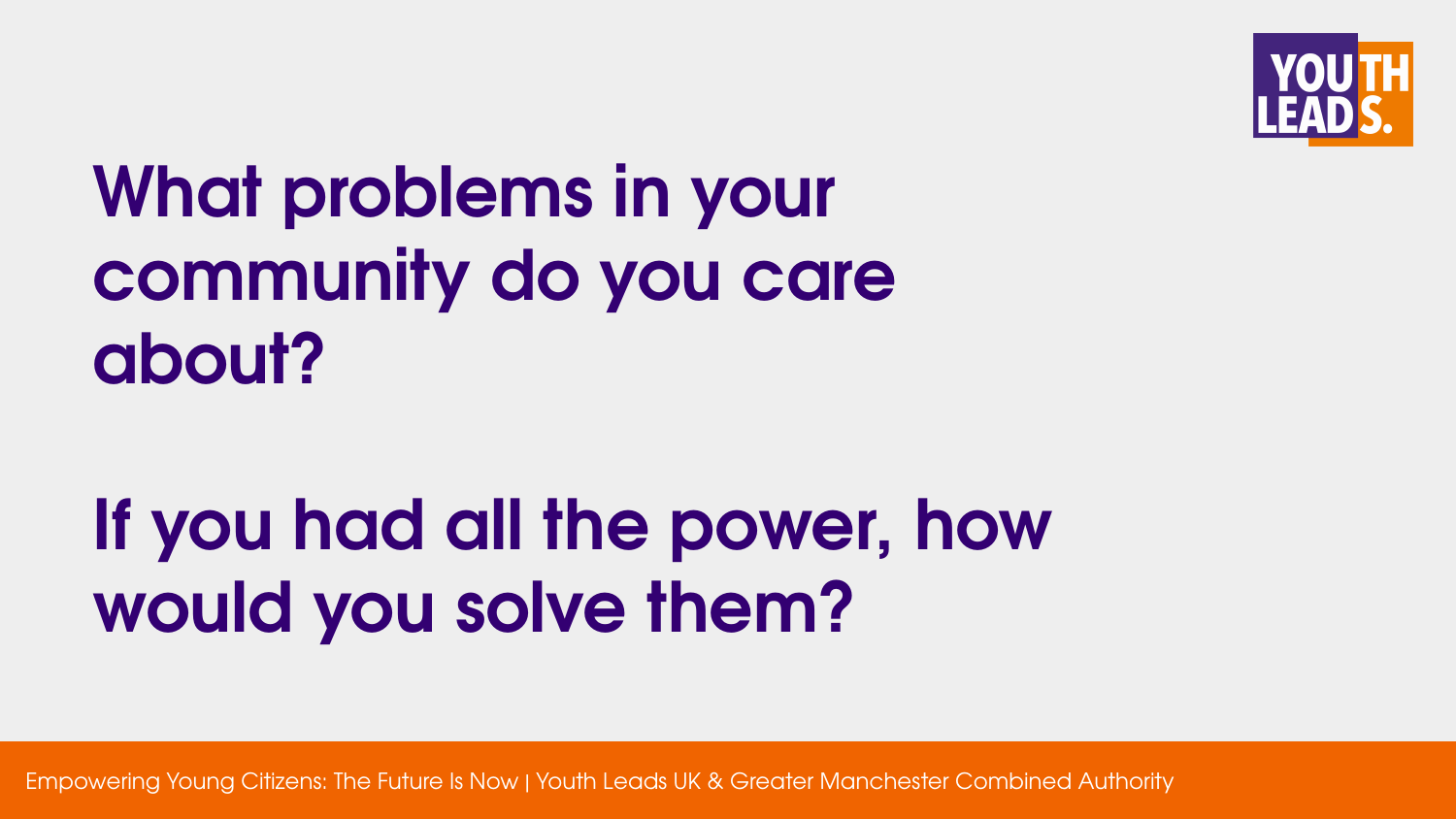

# What problems in your community do you care about?

If you had all the power, how would you solve them?